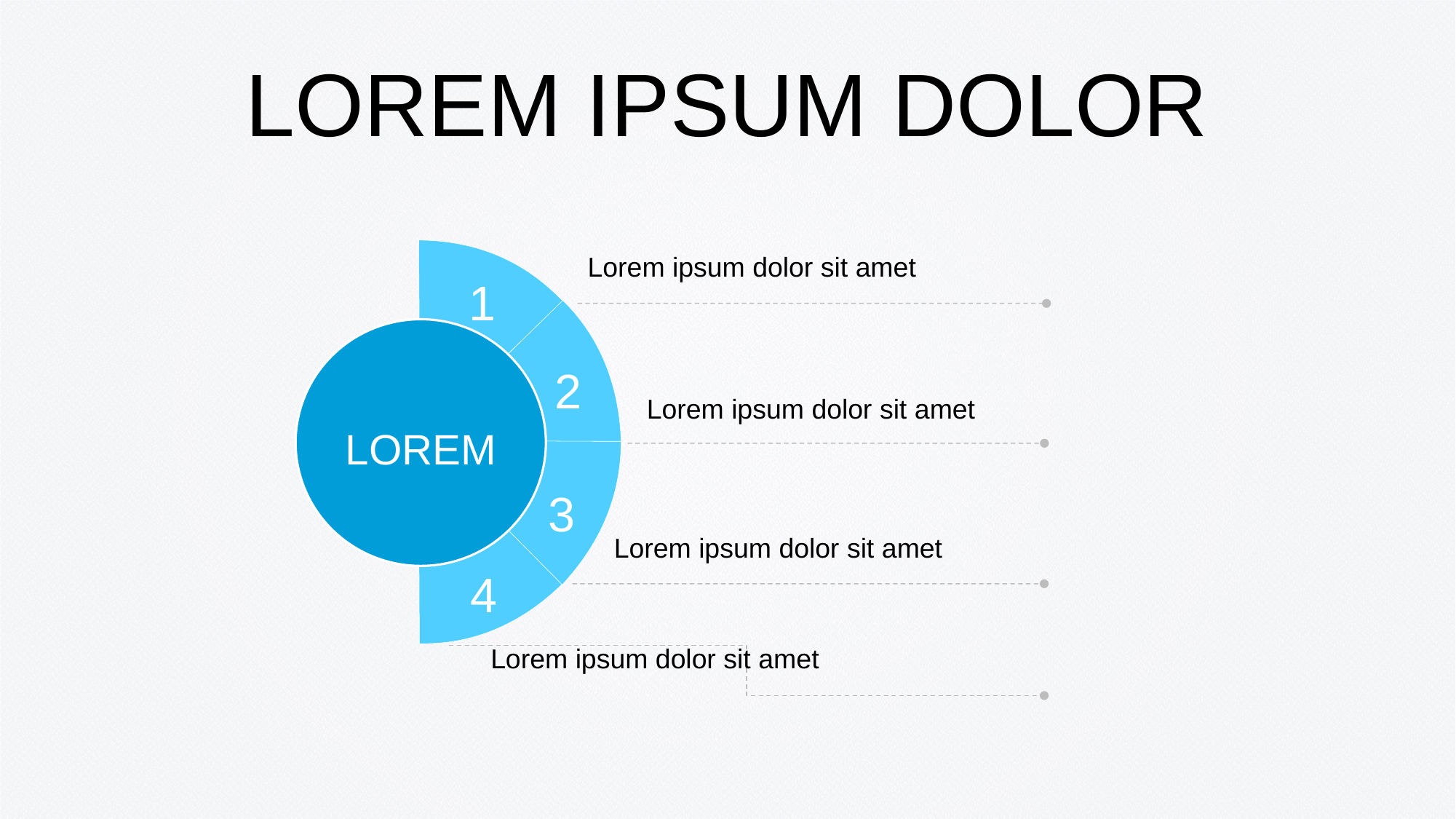

# LOREM IPSUM DOLOR
Lorem ipsum dolor sit amet
1
2

LOREM
Lorem ipsum dolor sit amet
3

Lorem ipsum dolor sit amet
4

Lorem ipsum dolor sit amet